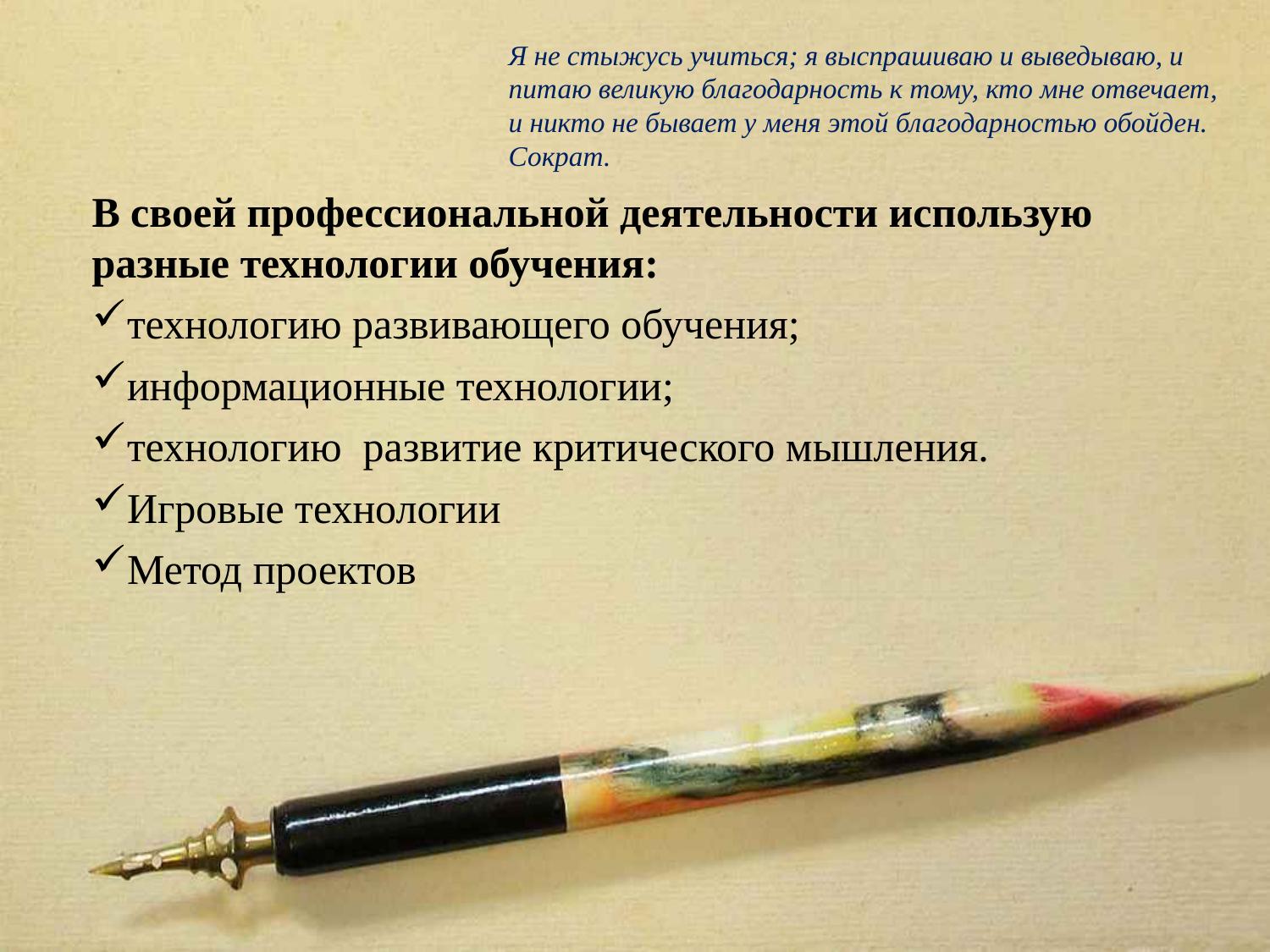

Я не стыжусь учиться; я выспрашиваю и выведываю, и питаю великую благодарность к тому, кто мне отвечает, и никто не бывает у меня этой благодарностью обойден.
Сократ.
В своей профессиональной деятельности использую разные технологии обучения:
технологию развивающего обучения;
информационные технологии;
технологию  развитие критического мышления.
Игровые технологии
Метод проектов